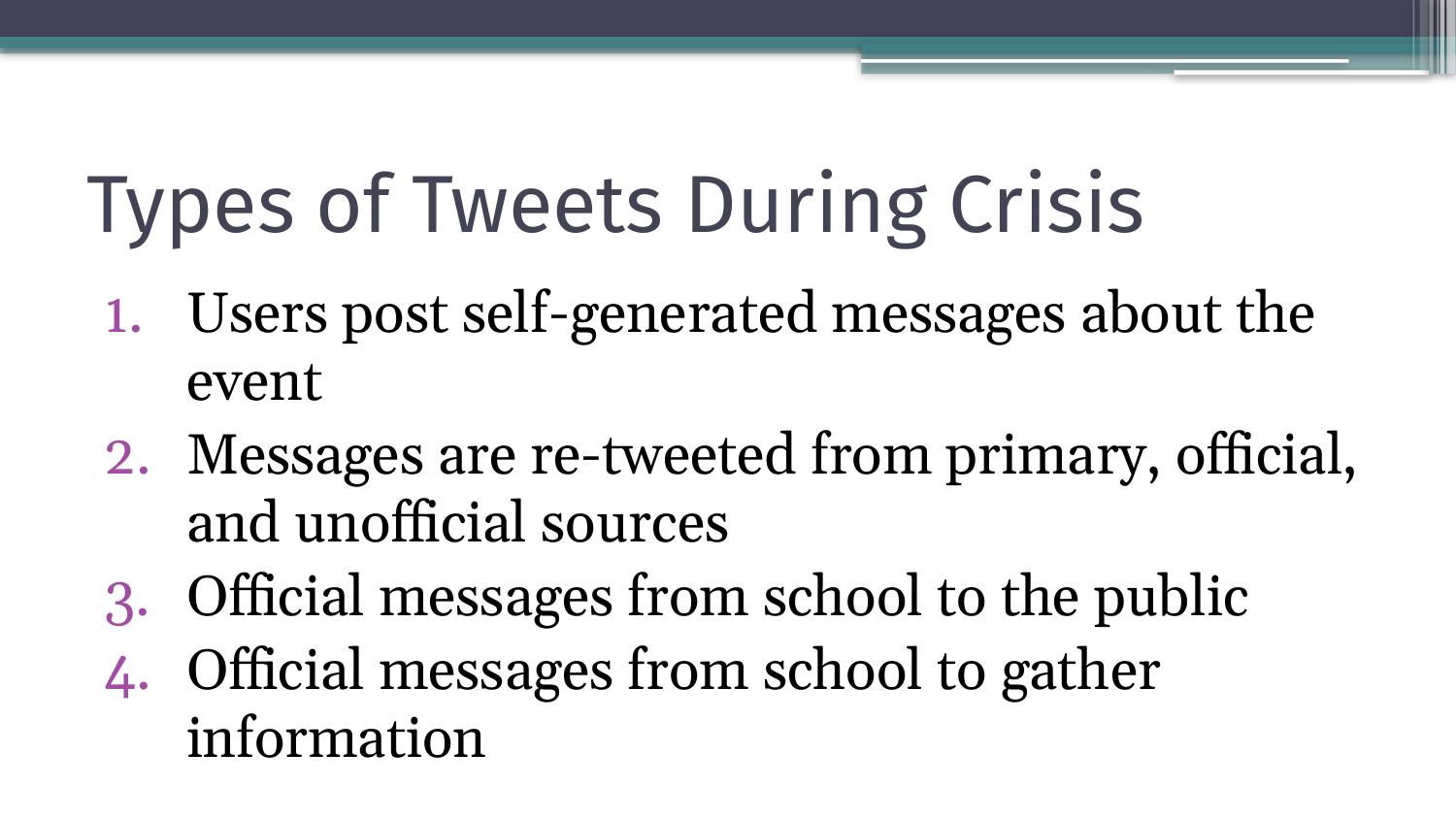

# Types of Tweets During Crisis
Users post self-generated messages about the event
Messages are re-tweeted from primary, official, and unofficial sources
Official messages from school to the public
Official messages from school to gather information